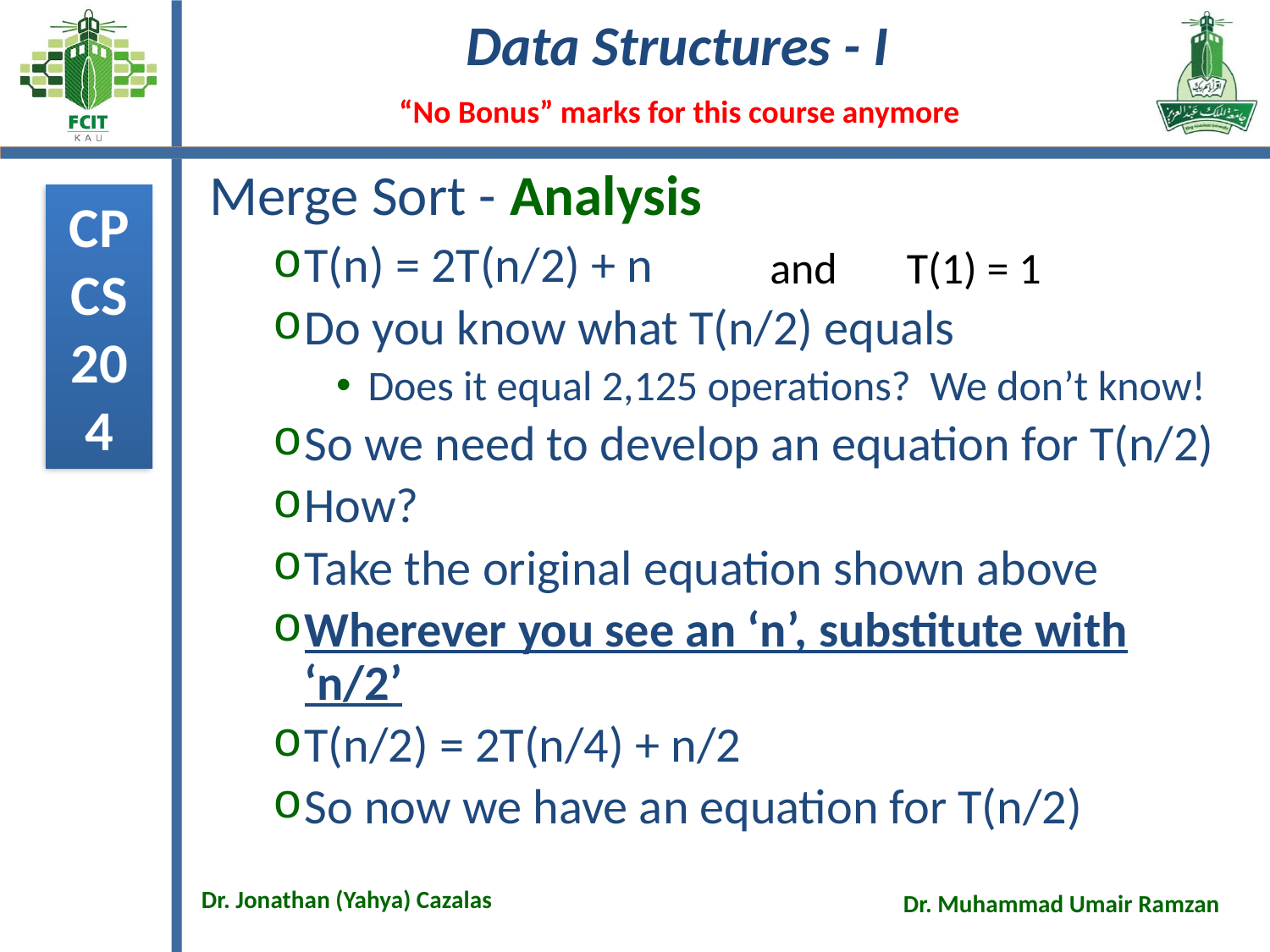

# Merge Sort - Analysis
T(n) = 2T(n/2) + n
Do you know what T(n/2) equals
Does it equal 2,125 operations?  We don’t know!
So we need to develop an equation for T(n/2)
How?
Take the original equation shown above
Wherever you see an ‘n’, substitute with ‘n/2’
T(n/2) = 2T(n/4) + n/2
So now we have an equation for T(n/2)

 and       T(1) = 1